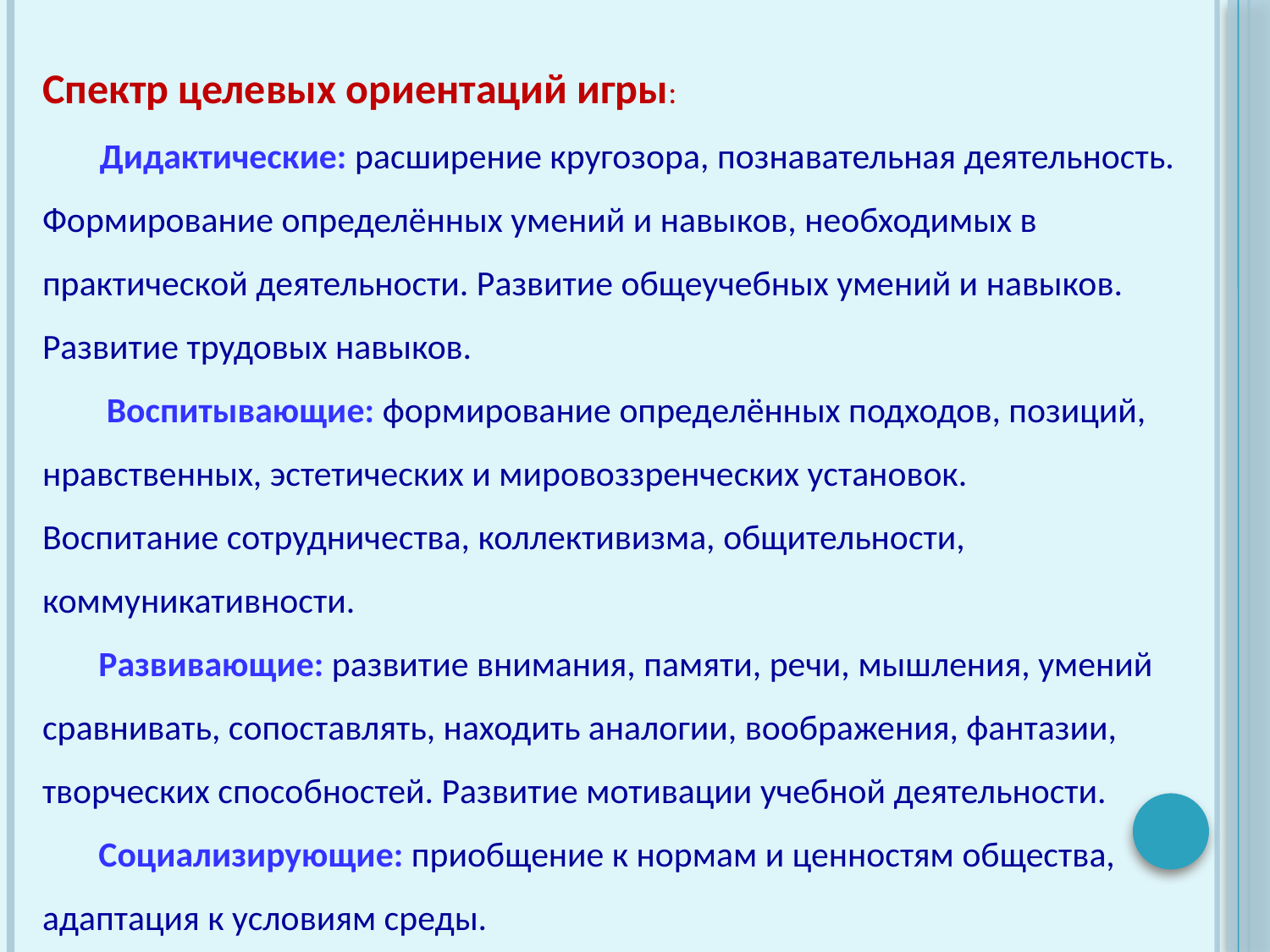

Спектр целевых ориентаций игры:
        Дидактические: расширение кругозора, познавательная деятельность.
Формирование определённых умений и навыков, необходимых в практической деятельности. Развитие общеучебных умений и навыков. Развитие трудовых навыков.
        Воспитывающие: формирование определённых подходов, позиций, нравственных, эстетических и мировоззренческих установок.
Воспитание сотрудничества, коллективизма, общительности, коммуникативности.
       Развивающие: развитие внимания, памяти, речи, мышления, умений сравнивать, сопоставлять, находить аналогии, воображения, фантазии, творческих способностей. Развитие мотивации учебной деятельности.
       Социализирующие: приобщение к нормам и ценностям общества, адаптация к условиям среды.